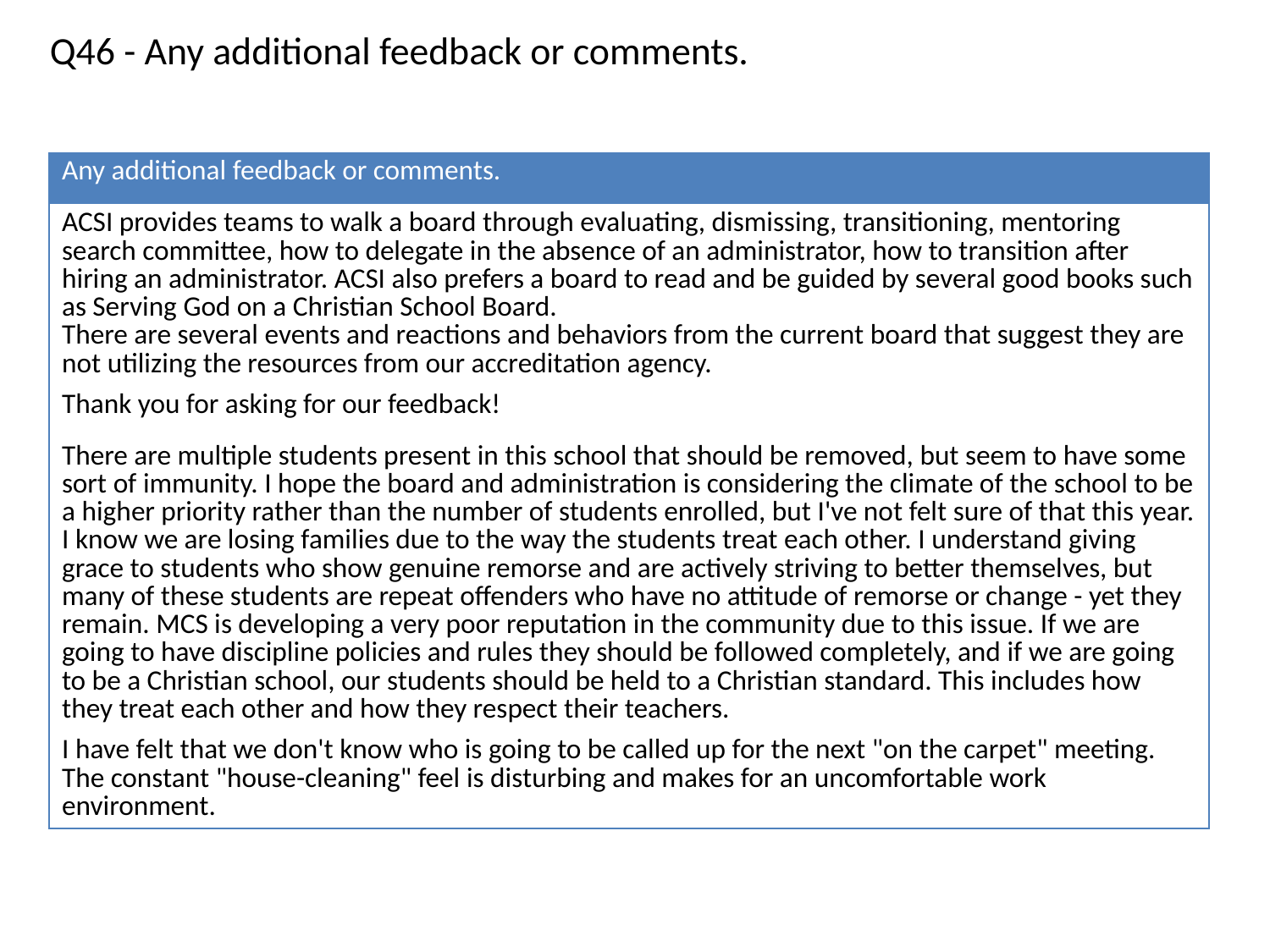

Q46 - Any additional feedback or comments.
| Any additional feedback or comments. |
| --- |
| ACSI provides teams to walk a board through evaluating, dismissing, transitioning, mentoring search committee, how to delegate in the absence of an administrator, how to transition after hiring an administrator. ACSI also prefers a board to read and be guided by several good books such as Serving God on a Christian School Board. There are several events and reactions and behaviors from the current board that suggest they are not utilizing the resources from our accreditation agency. |
| Thank you for asking for our feedback! |
| There are multiple students present in this school that should be removed, but seem to have some sort of immunity. I hope the board and administration is considering the climate of the school to be a higher priority rather than the number of students enrolled, but I've not felt sure of that this year. I know we are losing families due to the way the students treat each other. I understand giving grace to students who show genuine remorse and are actively striving to better themselves, but many of these students are repeat offenders who have no attitude of remorse or change - yet they remain. MCS is developing a very poor reputation in the community due to this issue. If we are going to have discipline policies and rules they should be followed completely, and if we are going to be a Christian school, our students should be held to a Christian standard. This includes how they treat each other and how they respect their teachers. |
| I have felt that we don't know who is going to be called up for the next "on the carpet" meeting. The constant "house-cleaning" feel is disturbing and makes for an uncomfortable work environment. |